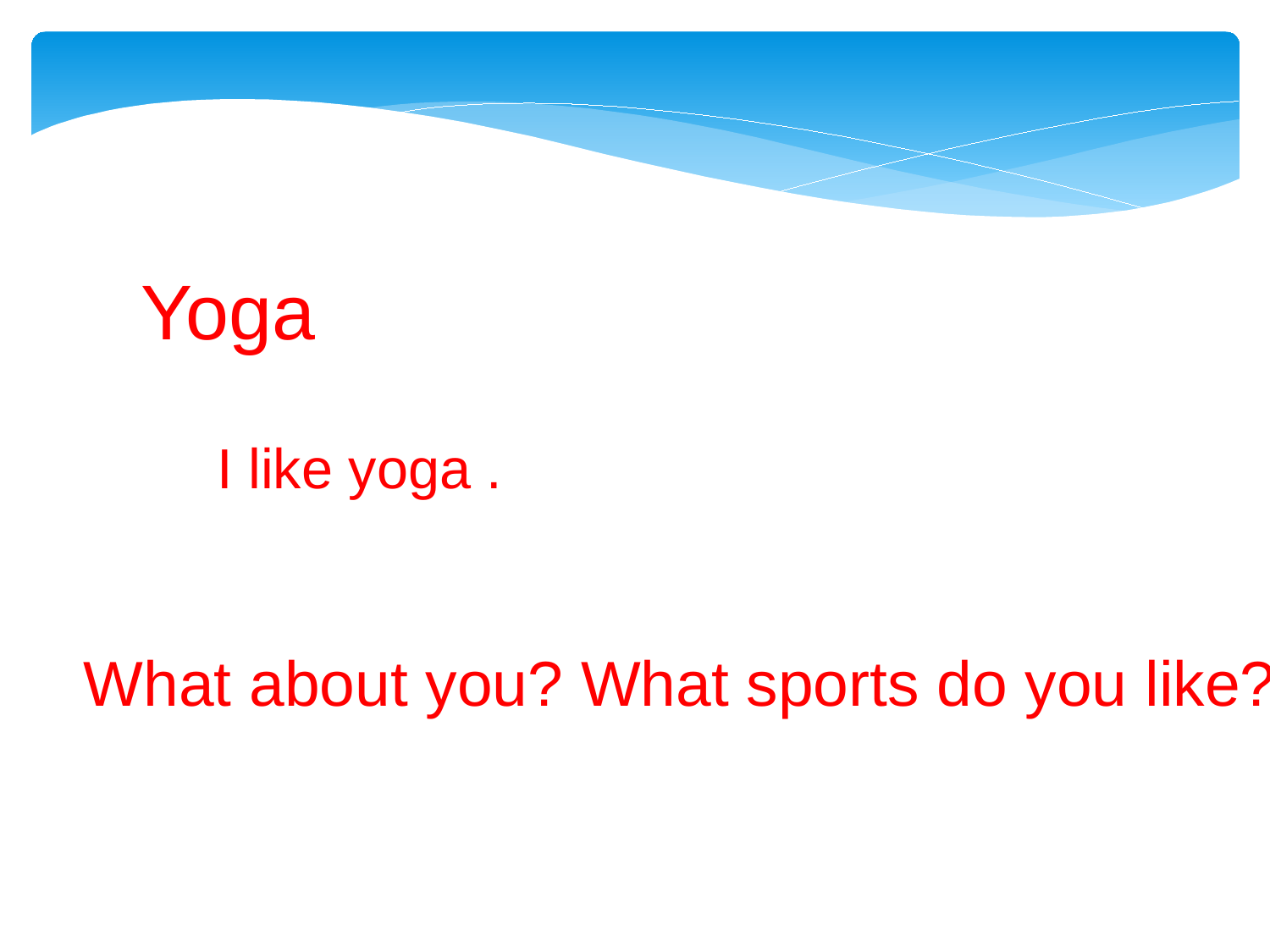

Yoga
I like yoga .
 What about you? What sports do you like?